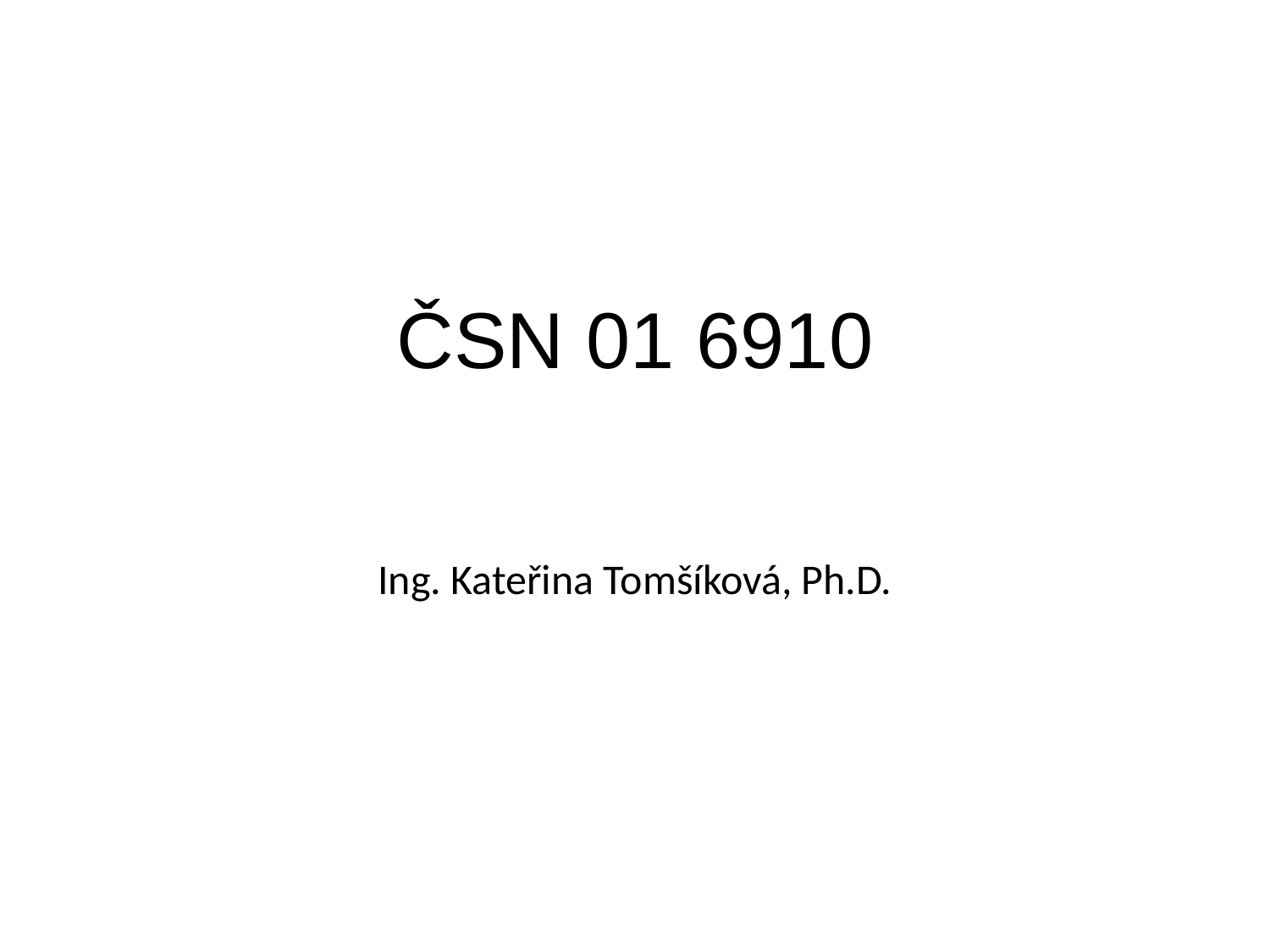

# ČSN 01 6910

Ing. Kateřina Tomšíková, Ph.D.